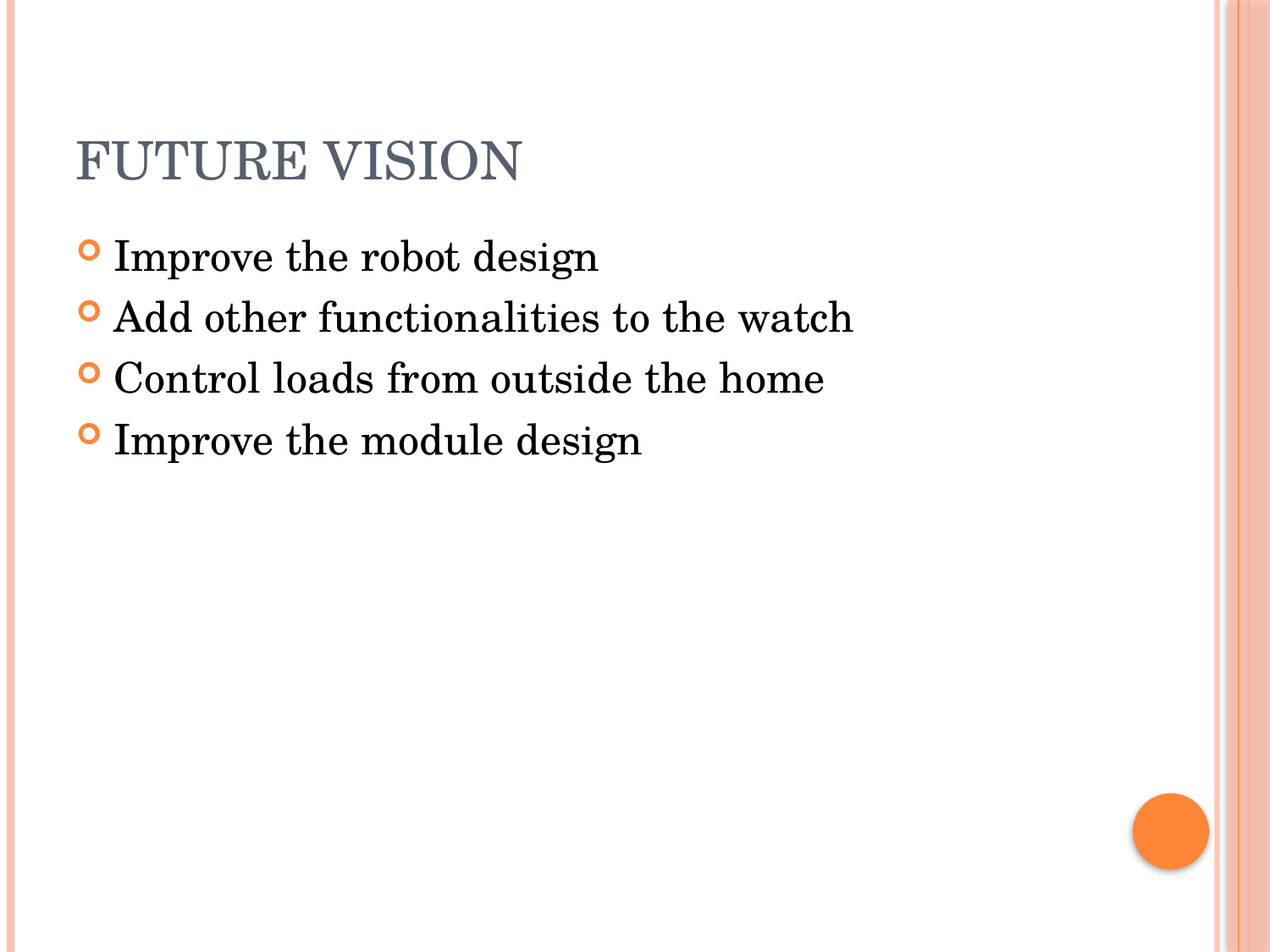

# Future Vision
Improve the robot design
Add other functionalities to the watch
Control loads from outside the home
Improve the module design